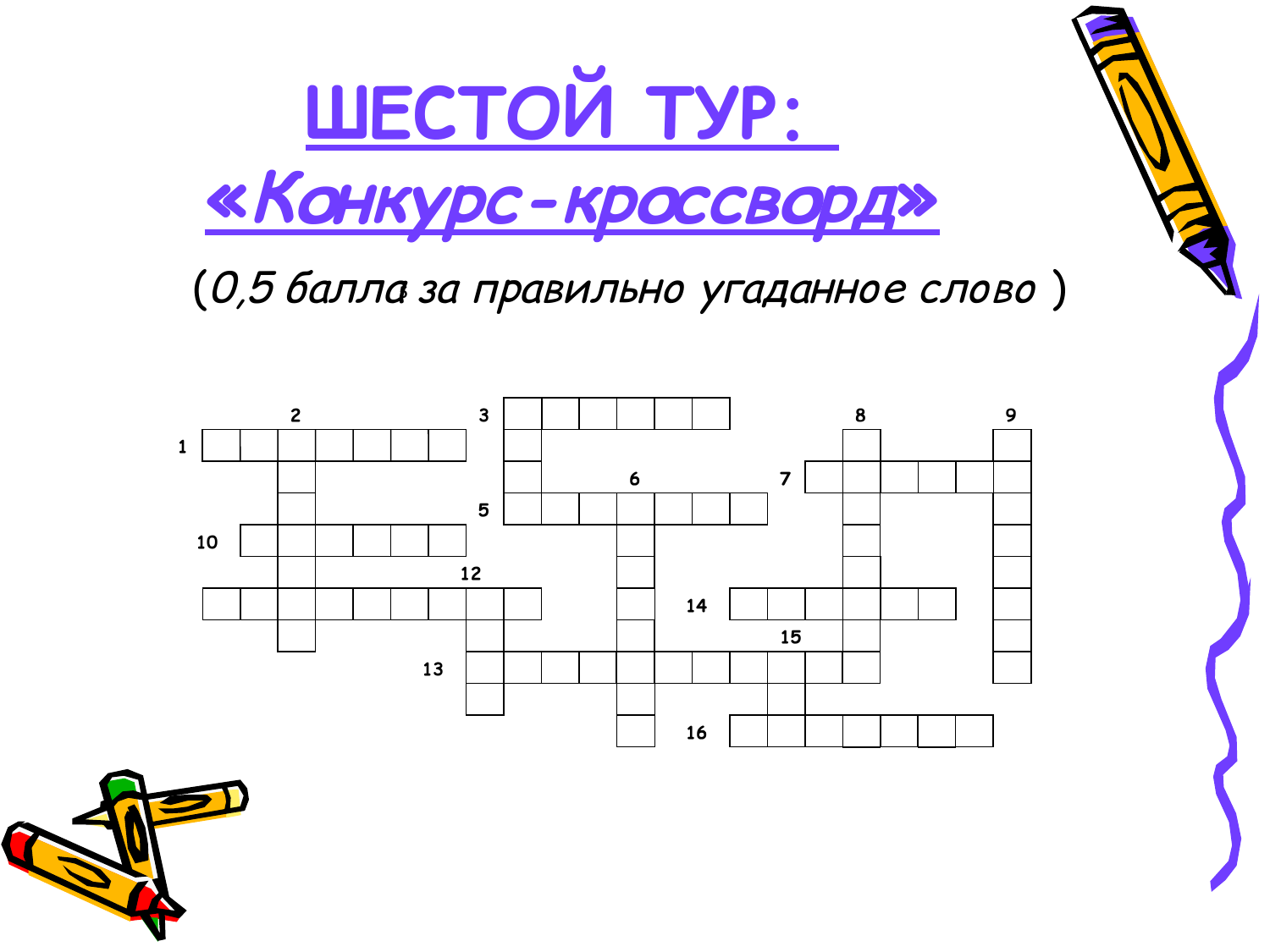

# ШЕСТОЙ ТУР: «Конкурс-кроссворд»
(0,5 балла за правильно угаданное слово )

5

2

3

8

9

1

6

7

5

10

12

14

15

13

16